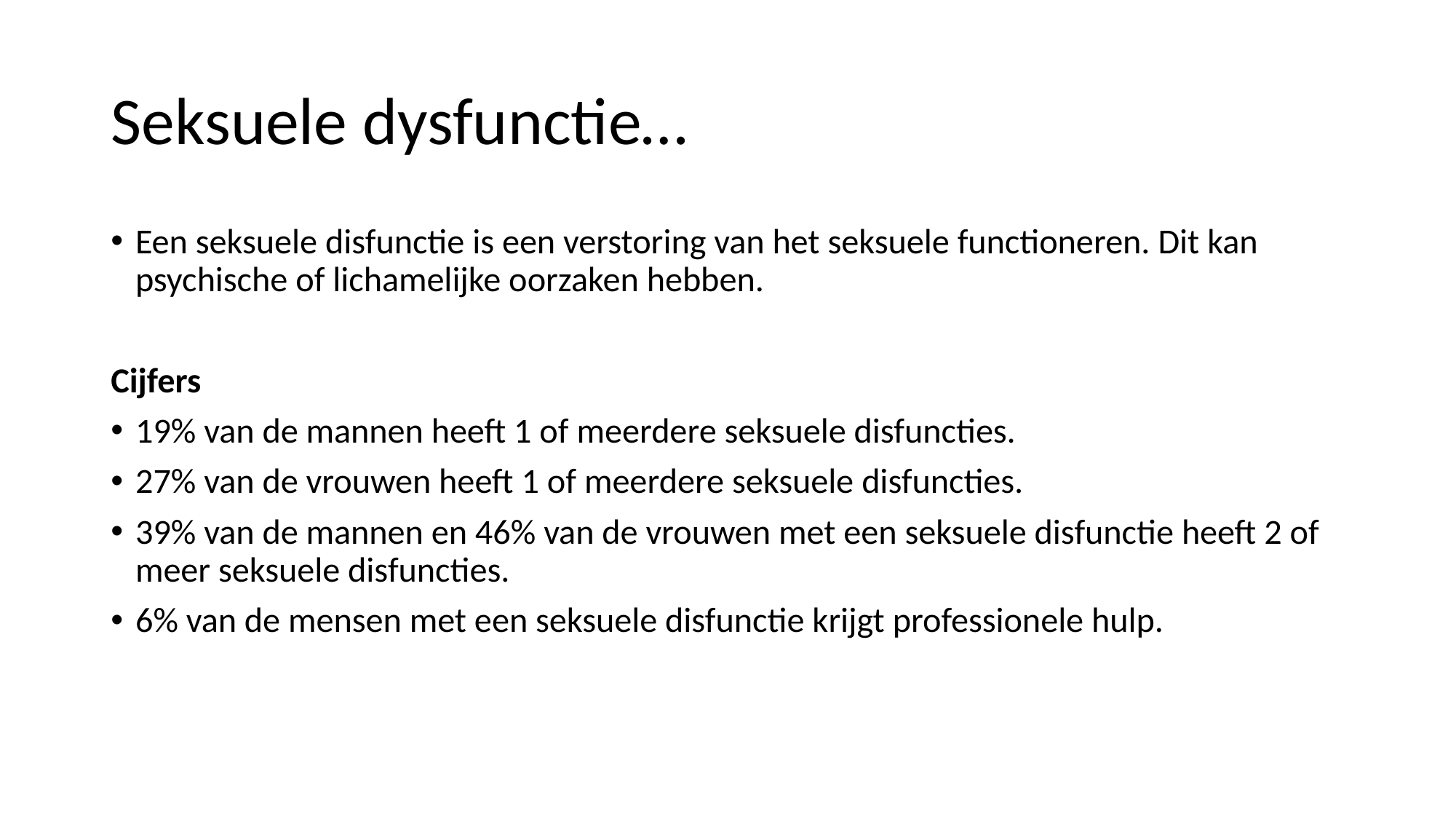

# Seksuele dysfunctie…
Een seksuele disfunctie is een verstoring van het seksuele functioneren. Dit kan psychische of lichamelijke oorzaken hebben.

Cijfers
19% van de mannen heeft 1 of meerdere seksuele disfuncties.
27% van de vrouwen heeft 1 of meerdere seksuele disfuncties.
39% van de mannen en 46% van de vrouwen met een seksuele disfunctie heeft 2 of meer seksuele disfuncties.
6% van de mensen met een seksuele disfunctie krijgt professionele hulp.